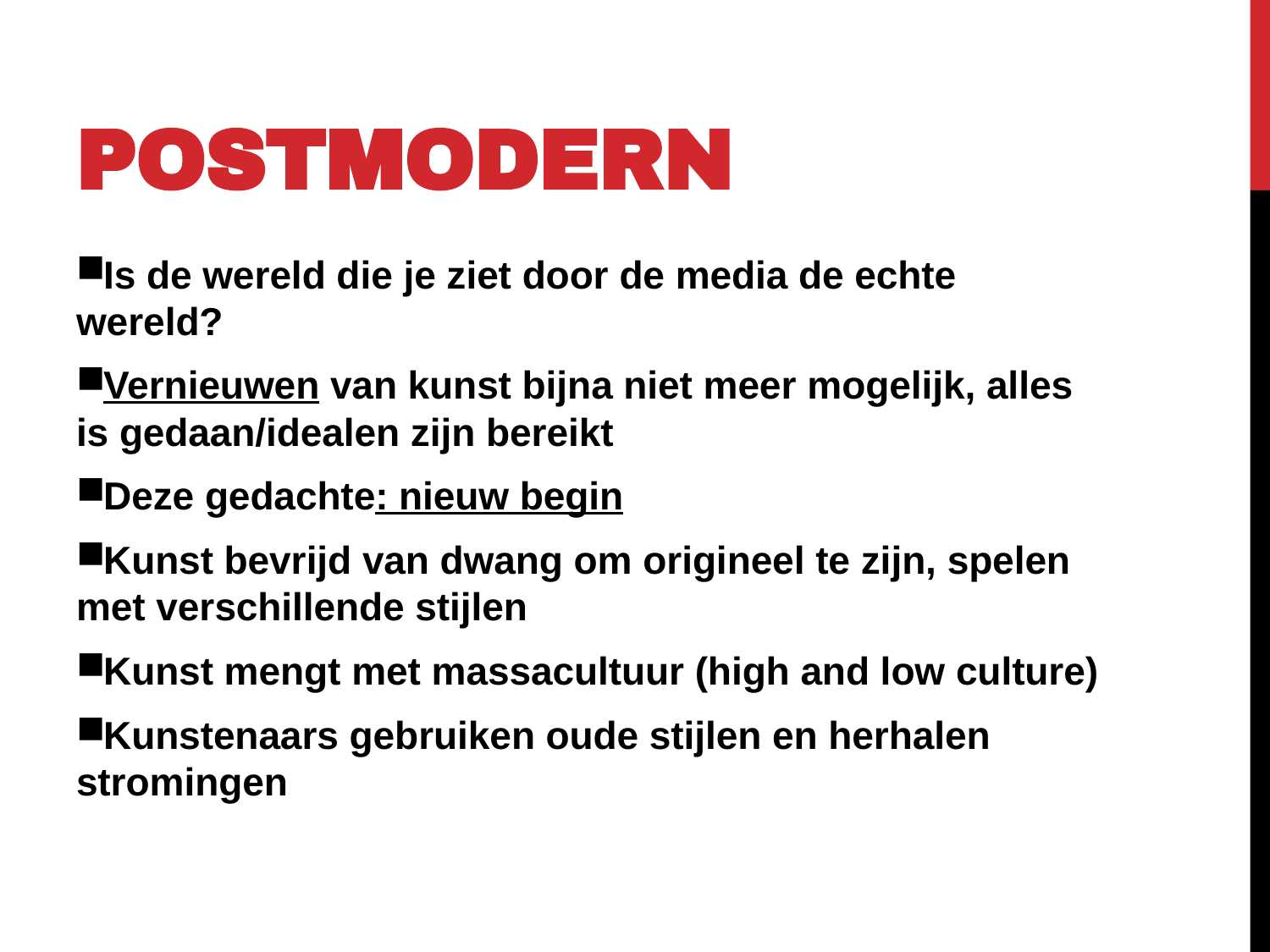

# Postmodern
Is de wereld die je ziet door de media de echte wereld?
Vernieuwen van kunst bijna niet meer mogelijk, alles is gedaan/idealen zijn bereikt
Deze gedachte: nieuw begin
Kunst bevrijd van dwang om origineel te zijn, spelen met verschillende stijlen
Kunst mengt met massacultuur (high and low culture)
Kunstenaars gebruiken oude stijlen en herhalen stromingen